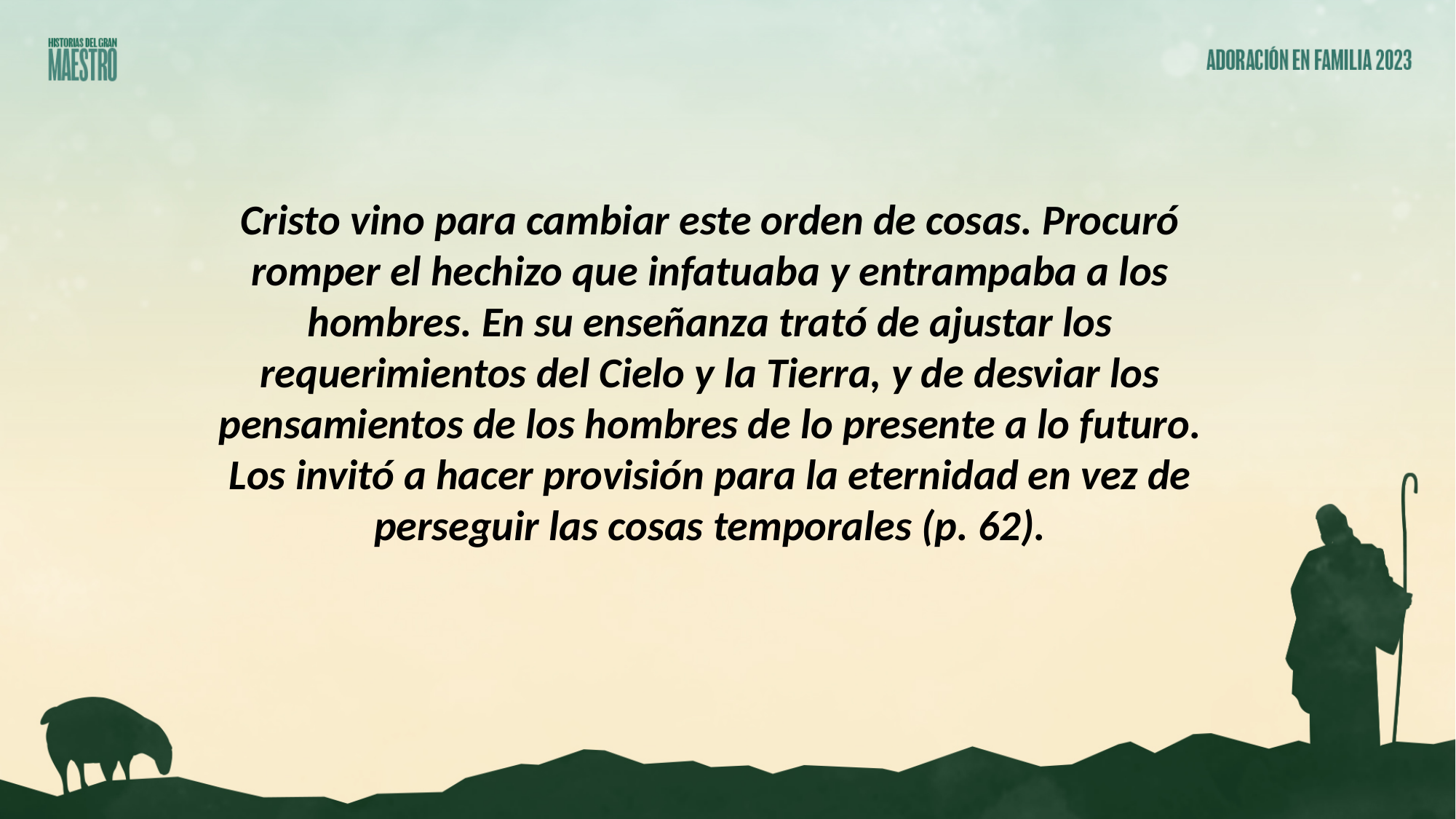

Cristo vino para cambiar este orden de cosas. Procuró romper el hechizo que infatuaba y entrampaba a los hombres. En su enseñanza trató de ajustar los requerimientos del Cielo y la Tierra, y de desviar los pensamientos de los hombres de lo presente a lo futuro. Los invitó a hacer provisión para la eternidad en vez de perseguir las cosas temporales (p. 62).